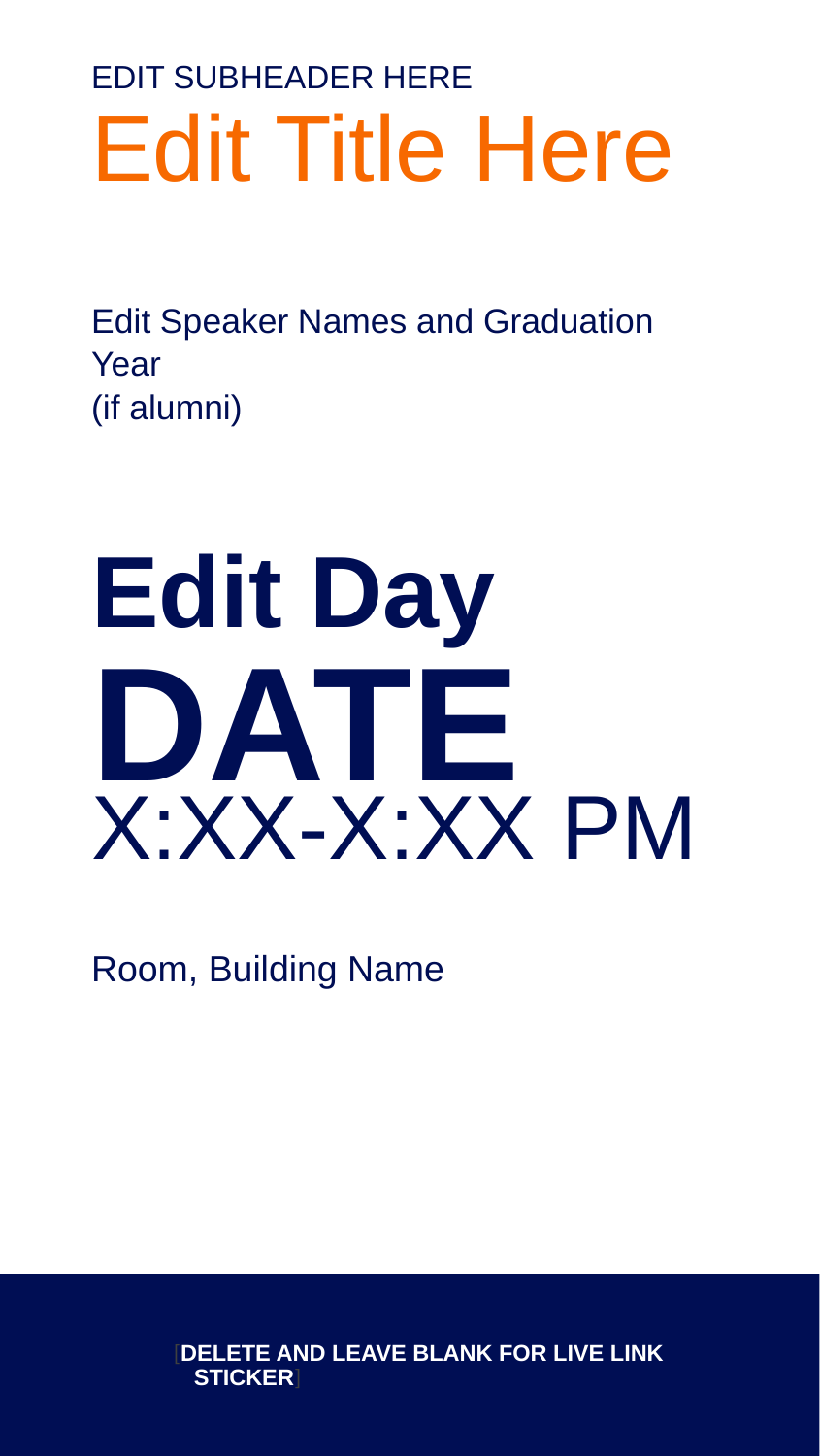

Edit Title Here
EDIT SUBHEADER HERE
Edit Speaker Names and Graduation Year
(if alumni)
Edit Day
DATE
X:XX-X:XX PM

Room, Building Name
[DELETE AND LEAVE BLANK FOR LIVE LINK STICKER]